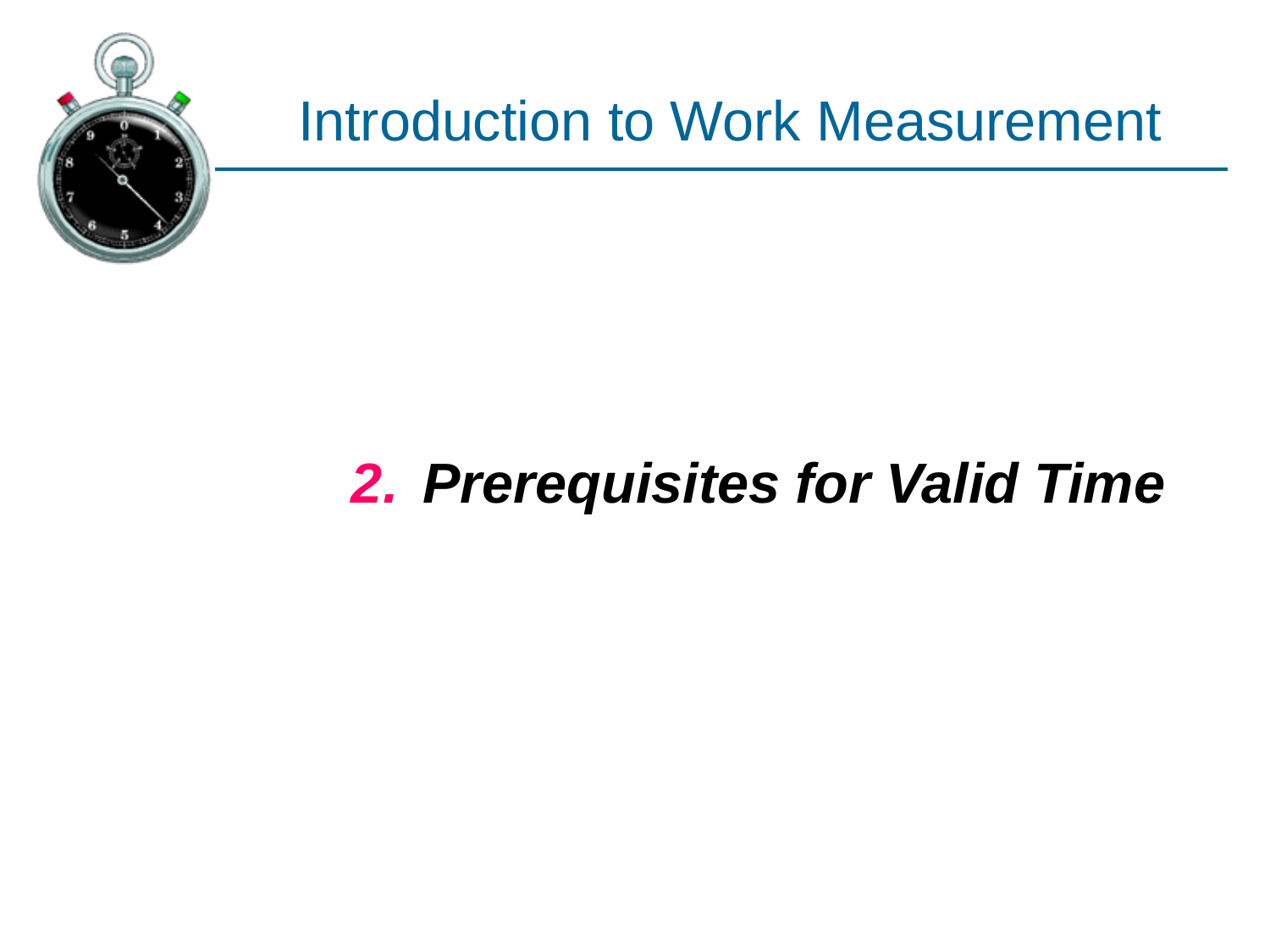

# Introduction to Work Measurement

Prerequisites for Valid Time